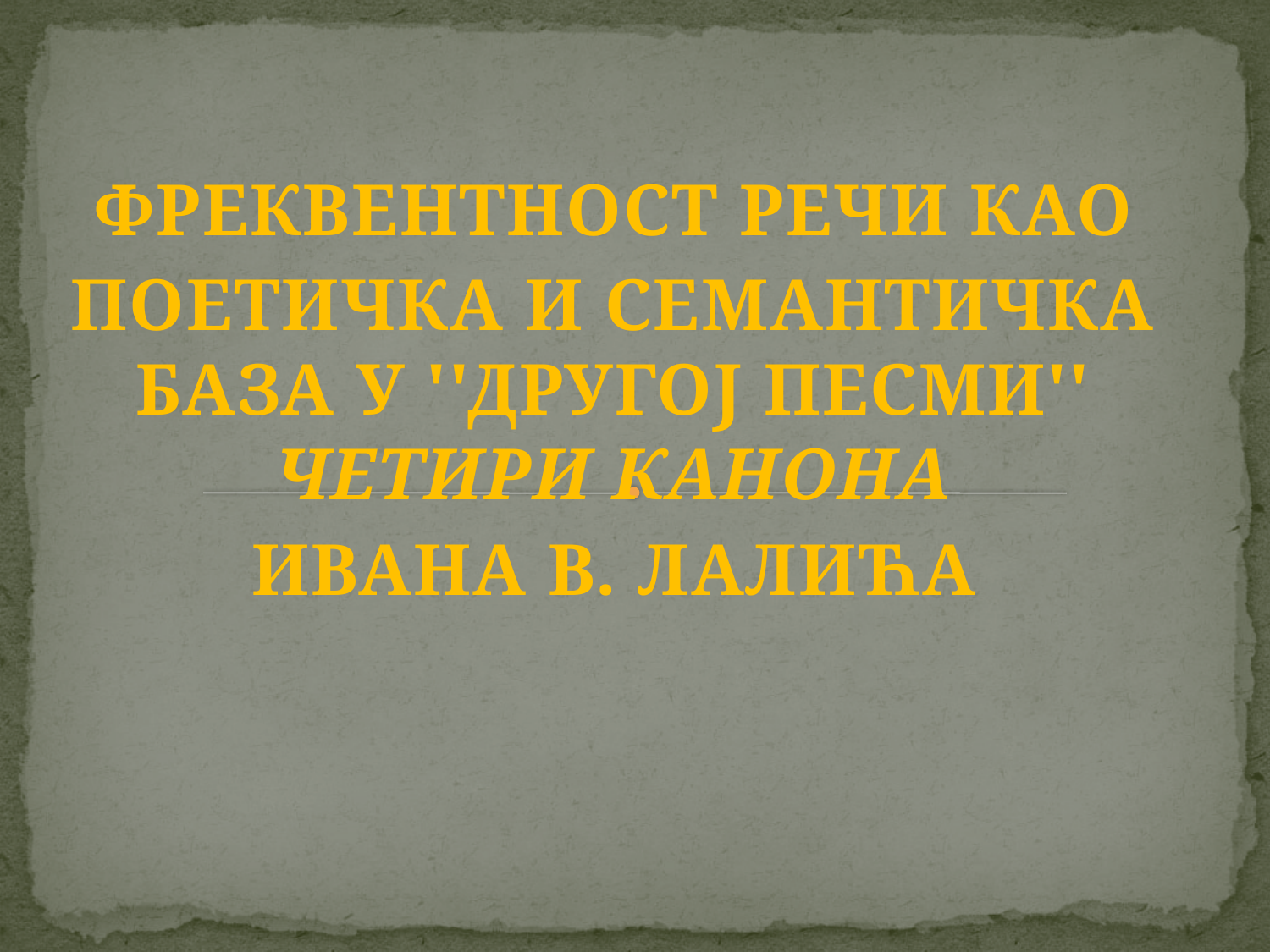

ФРЕКВЕНТНОСТ РЕЧИ КАО
ПОЕТИЧКА И СЕМАНТИЧКА БАЗА У ''ДРУГОЈ ПЕСМИ'' ЧЕТИРИ КАНОНА
ИВАНА В. ЛАЛИЋА
#